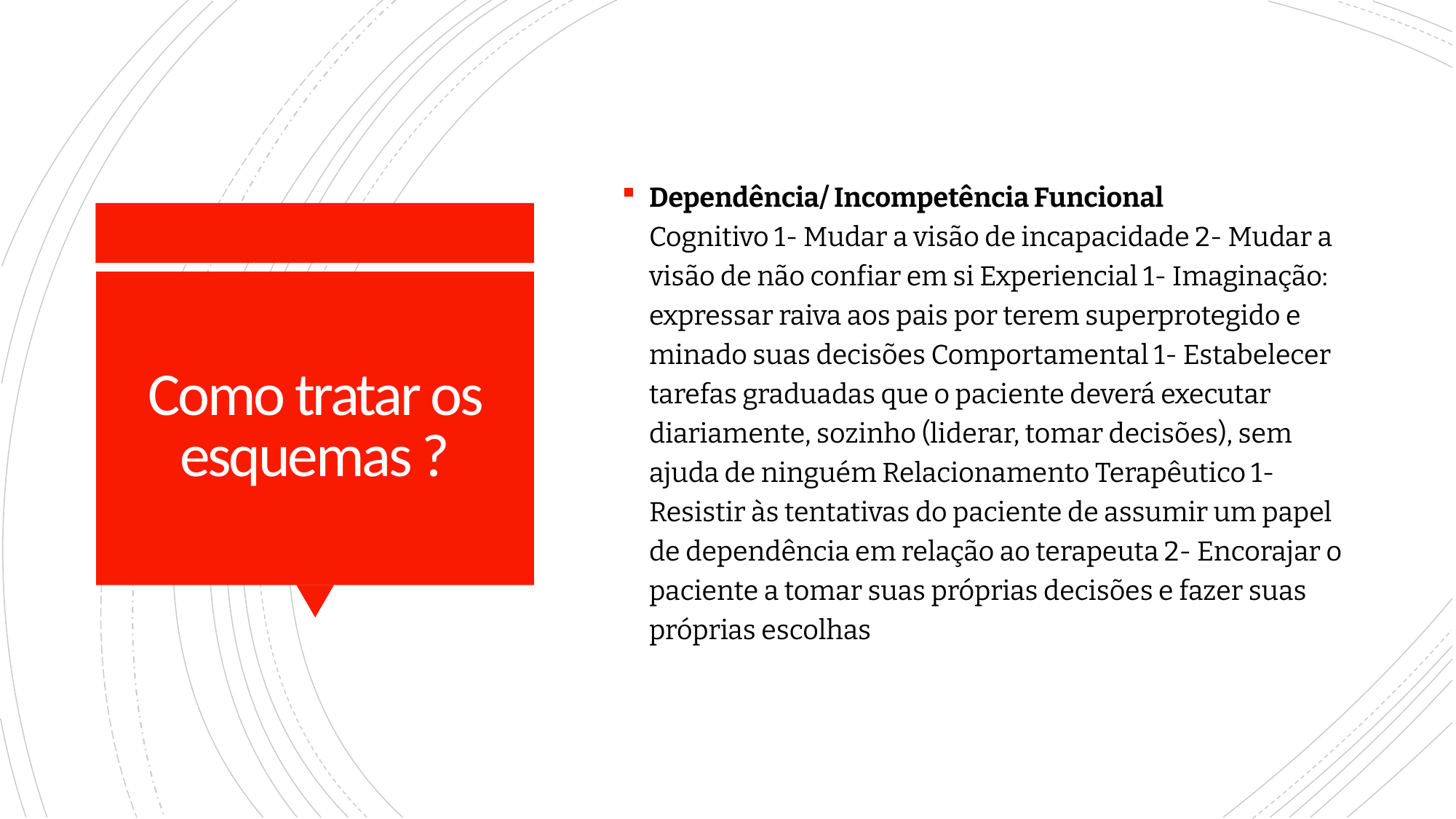

Dependência/ Incompetência Funcional
Cognitivo 1- Mudar a visão de incapacidade 2- Mudar a visão de não confiar em si Experiencial 1- Imaginação: expressar raiva aos pais por terem superprotegido e minado suas decisões Comportamental 1- Estabelecer tarefas graduadas que o paciente deverá executar diariamente, sozinho (liderar, tomar decisões), sem ajuda de ninguém Relacionamento Terapêutico 1- Resistir às tentativas do paciente de assumir um papel de dependência em relação ao terapeuta 2- Encorajar o paciente a tomar suas próprias decisões e fazer suas próprias escolhas
# Como tratar os esquemas ?